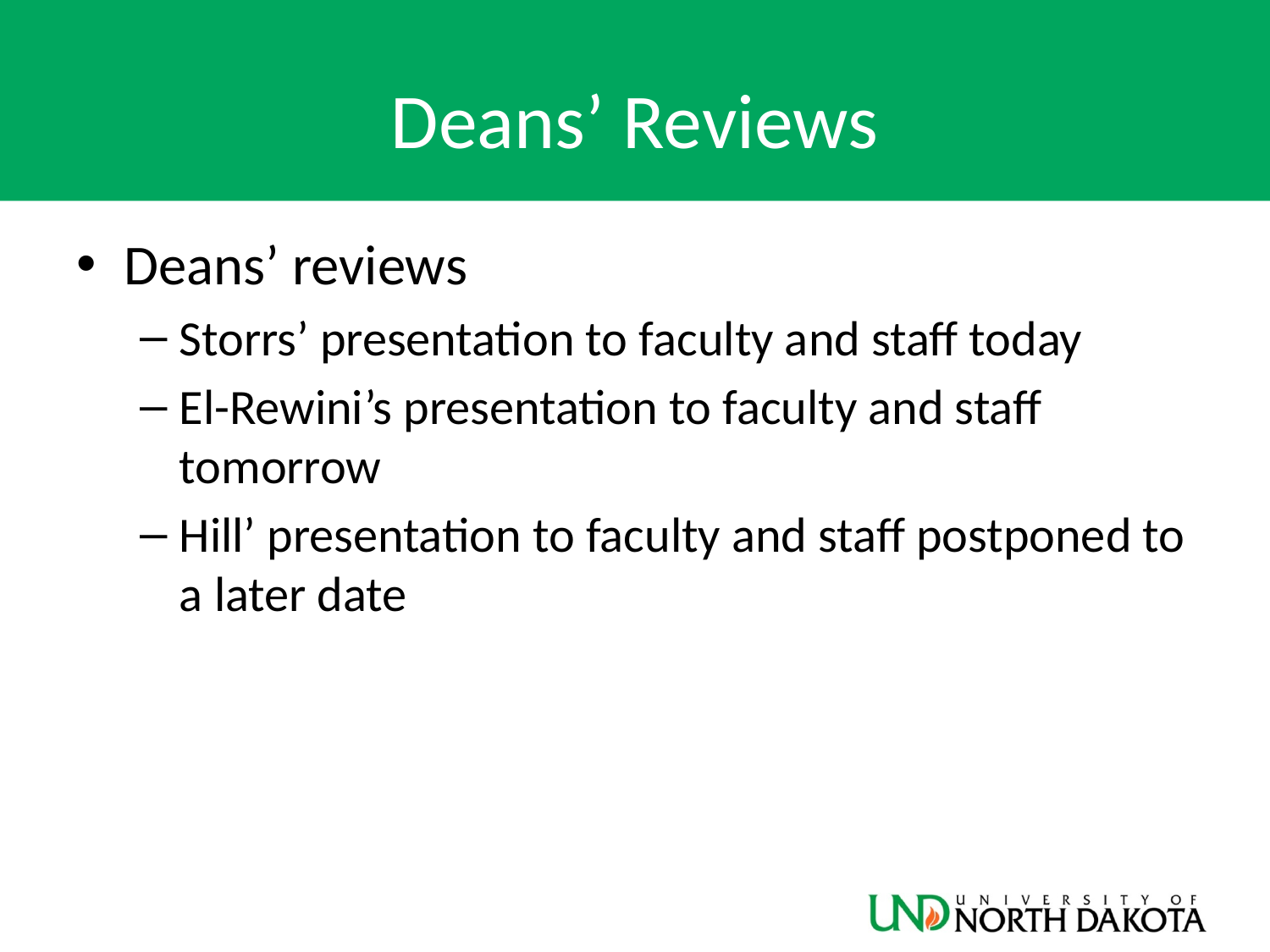

# Deans’ Reviews
Deans’ reviews
Storrs’ presentation to faculty and staff today
El-Rewini’s presentation to faculty and staff tomorrow
Hill’ presentation to faculty and staff postponed to a later date